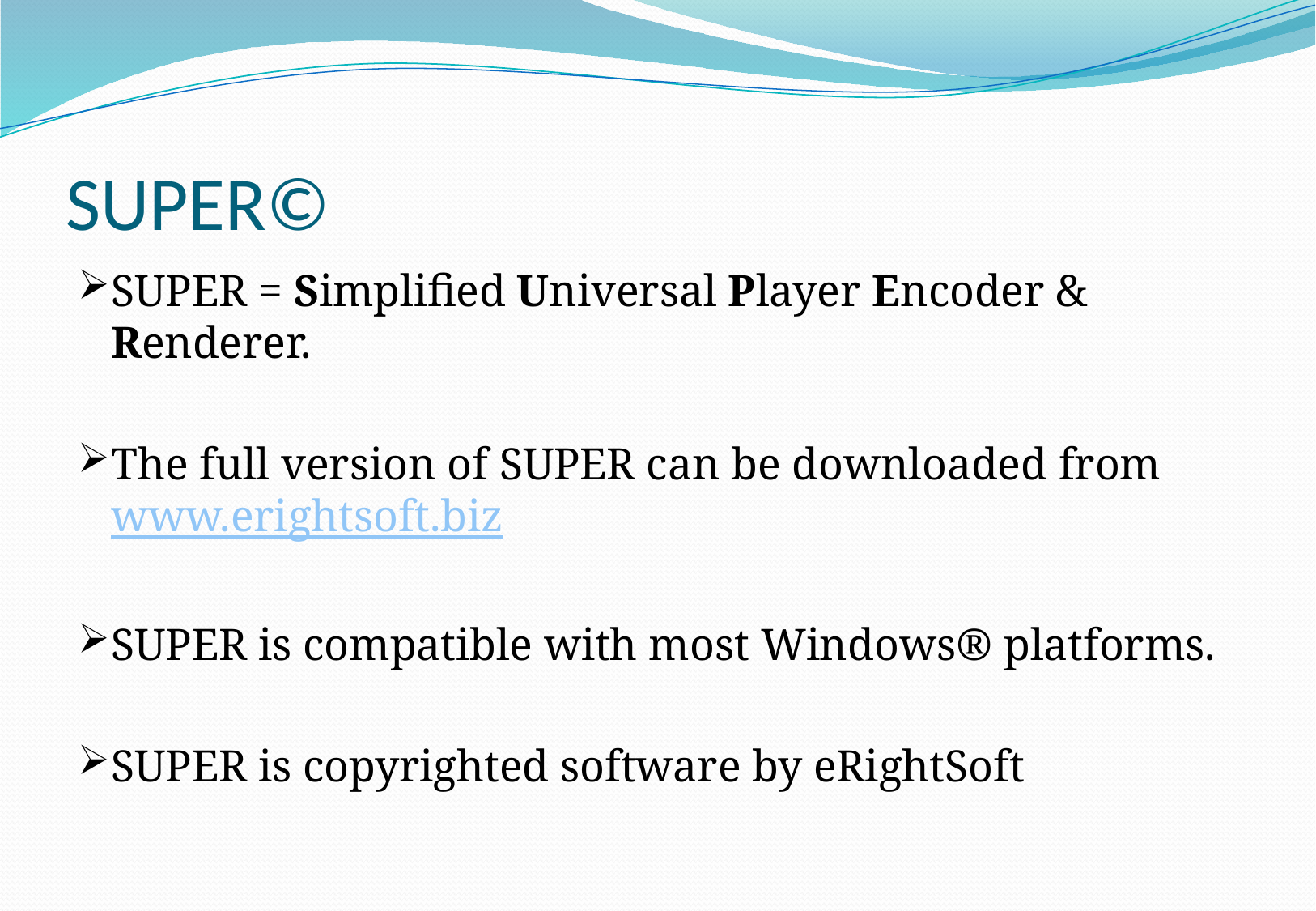

# SUPER©
SUPER = Simplified Universal Player Encoder & Renderer.

The full version of SUPER can be downloaded from www.erightsoft.biz

SUPER is compatible with most Windows® platforms.

SUPER is copyrighted software by eRightSoft